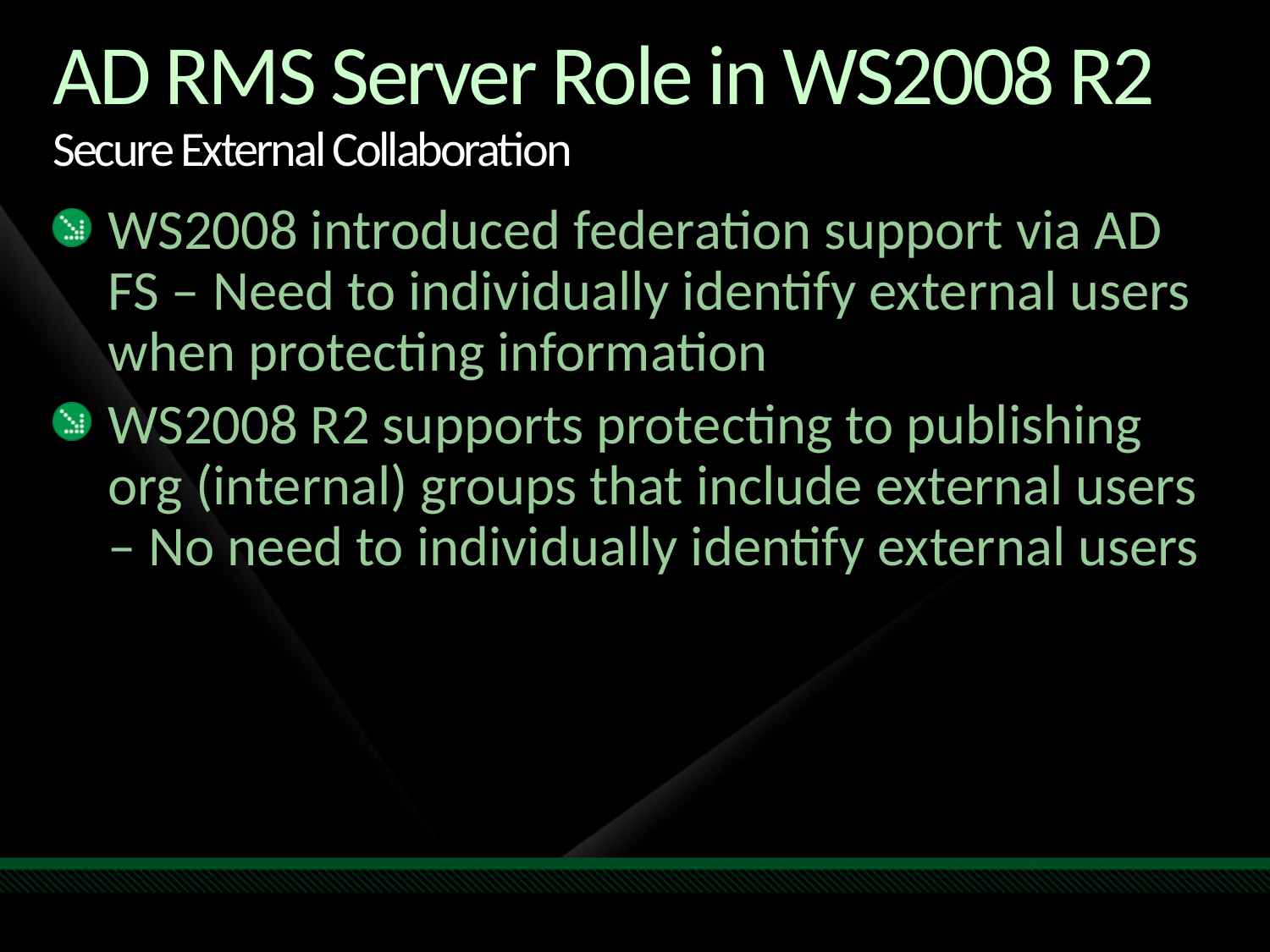

# AD RMS Server Role in WS2008 R2 Secure External Collaboration
WS2008 introduced federation support via AD FS – Need to individually identify external users when protecting information
WS2008 R2 supports protecting to publishing org (internal) groups that include external users – No need to individually identify external users